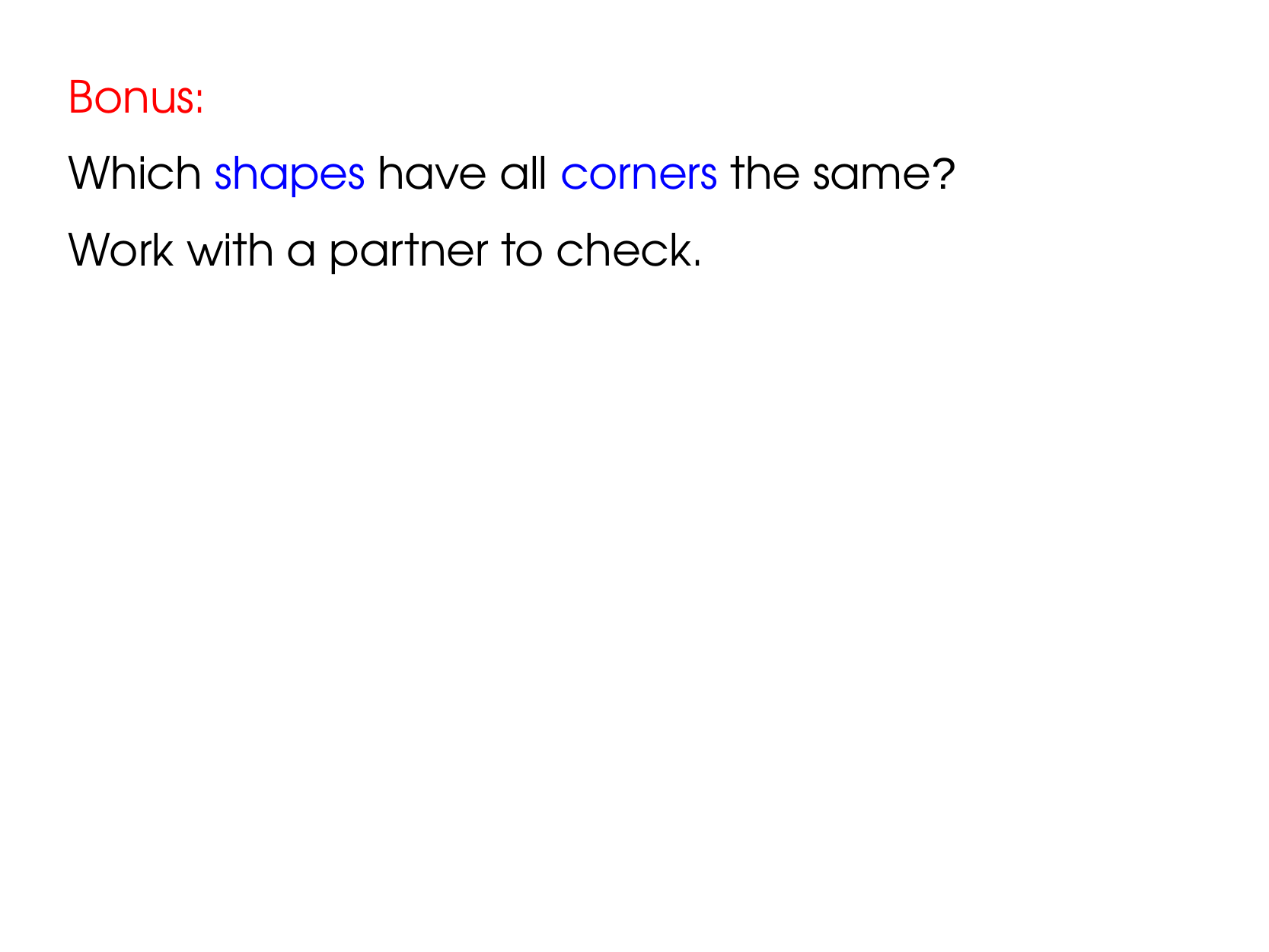

Bonus:
Which shapes have all corners the same?
Work with a partner to check.